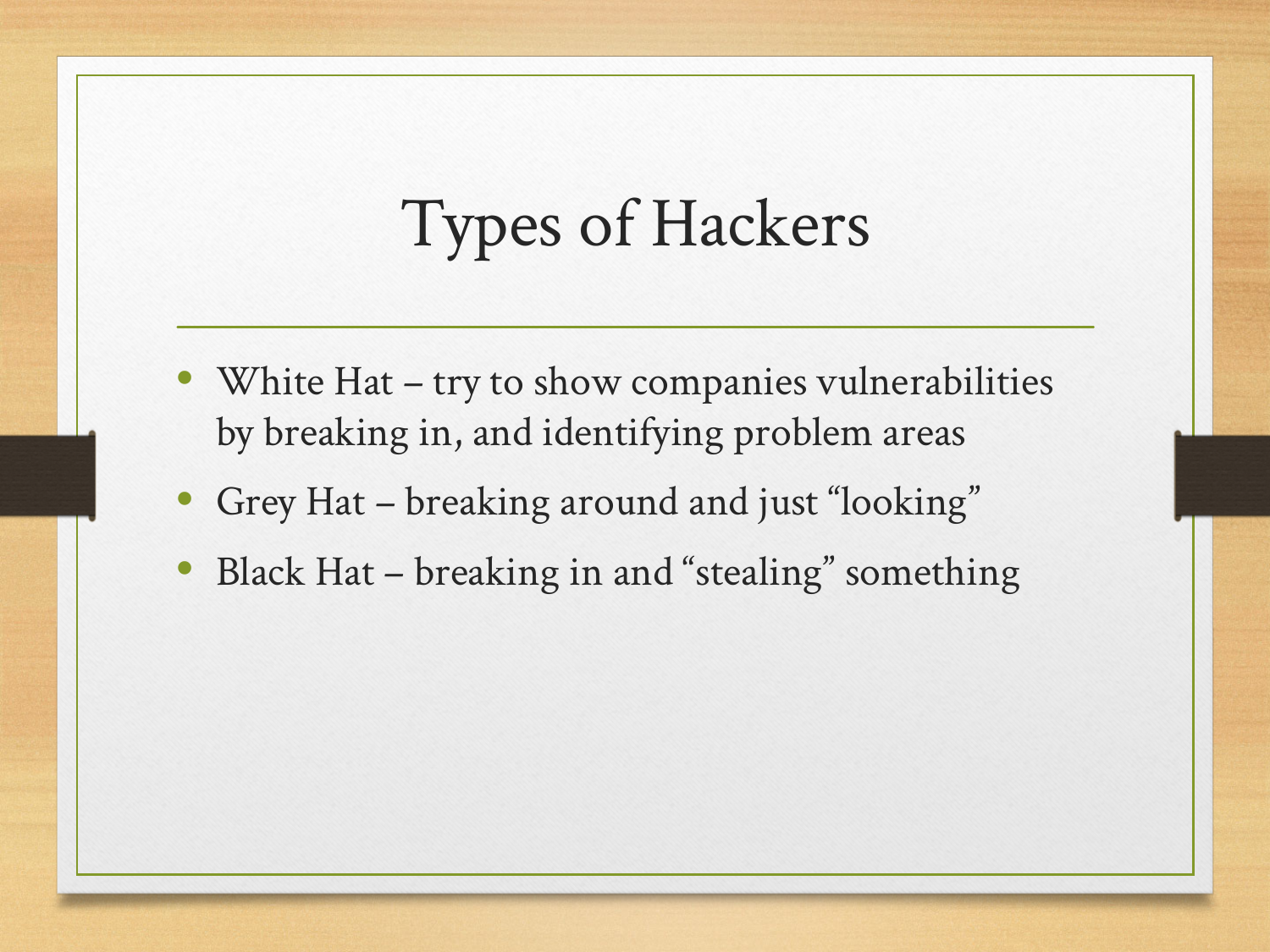

# Types of Hackers
White Hat – try to show companies vulnerabilities by breaking in, and identifying problem areas
Grey Hat – breaking around and just “looking”
Black Hat – breaking in and “stealing” something